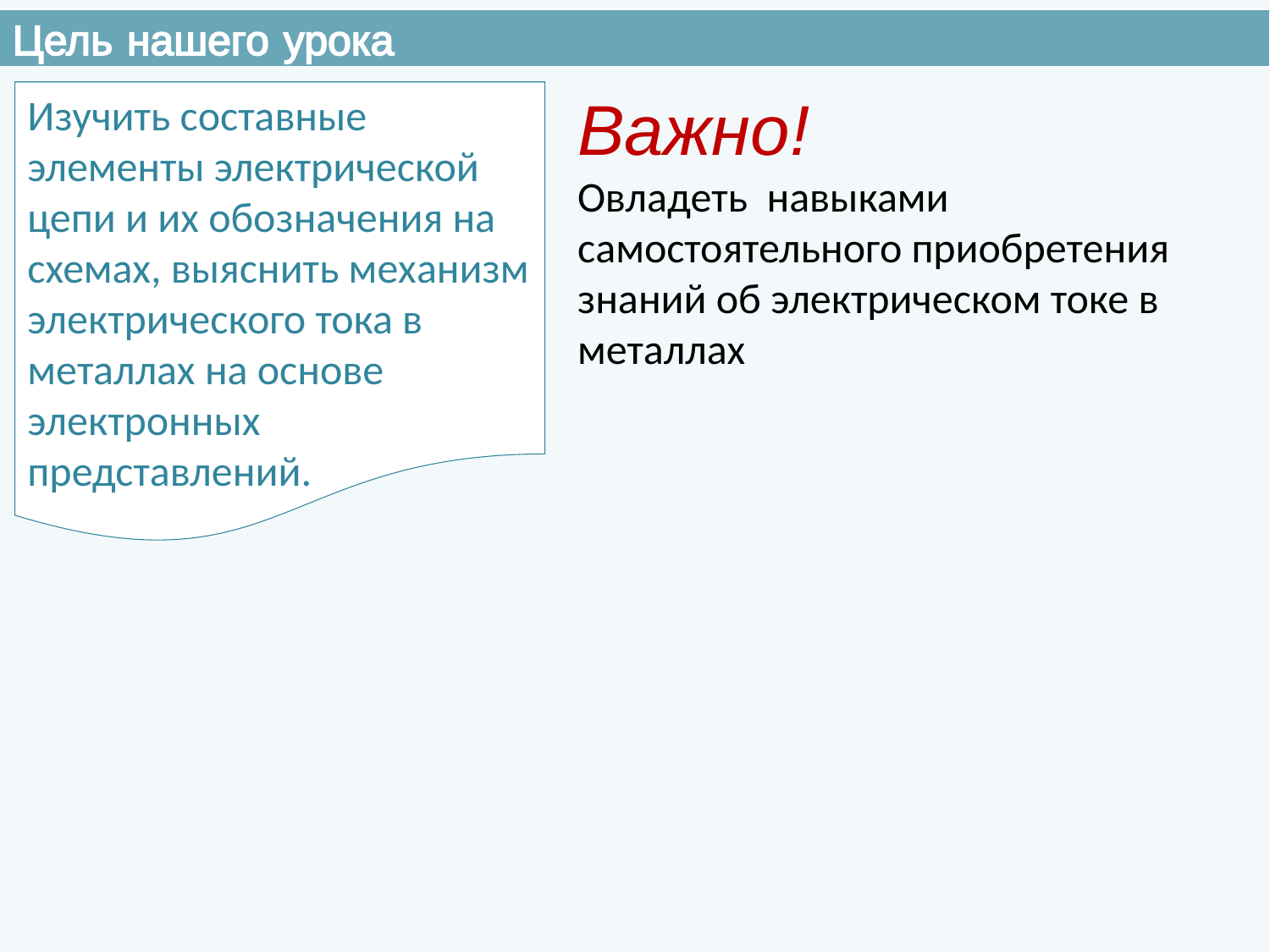

Цель нашего урока
Важно!
Овладеть  навыками самостоятельного приобретения знаний об электрическом токе в металлах
Изучить составные элементы электрической цепи и их обозначения на схемах, выяснить механизм электрического тока в металлах на основе электронных представлений.